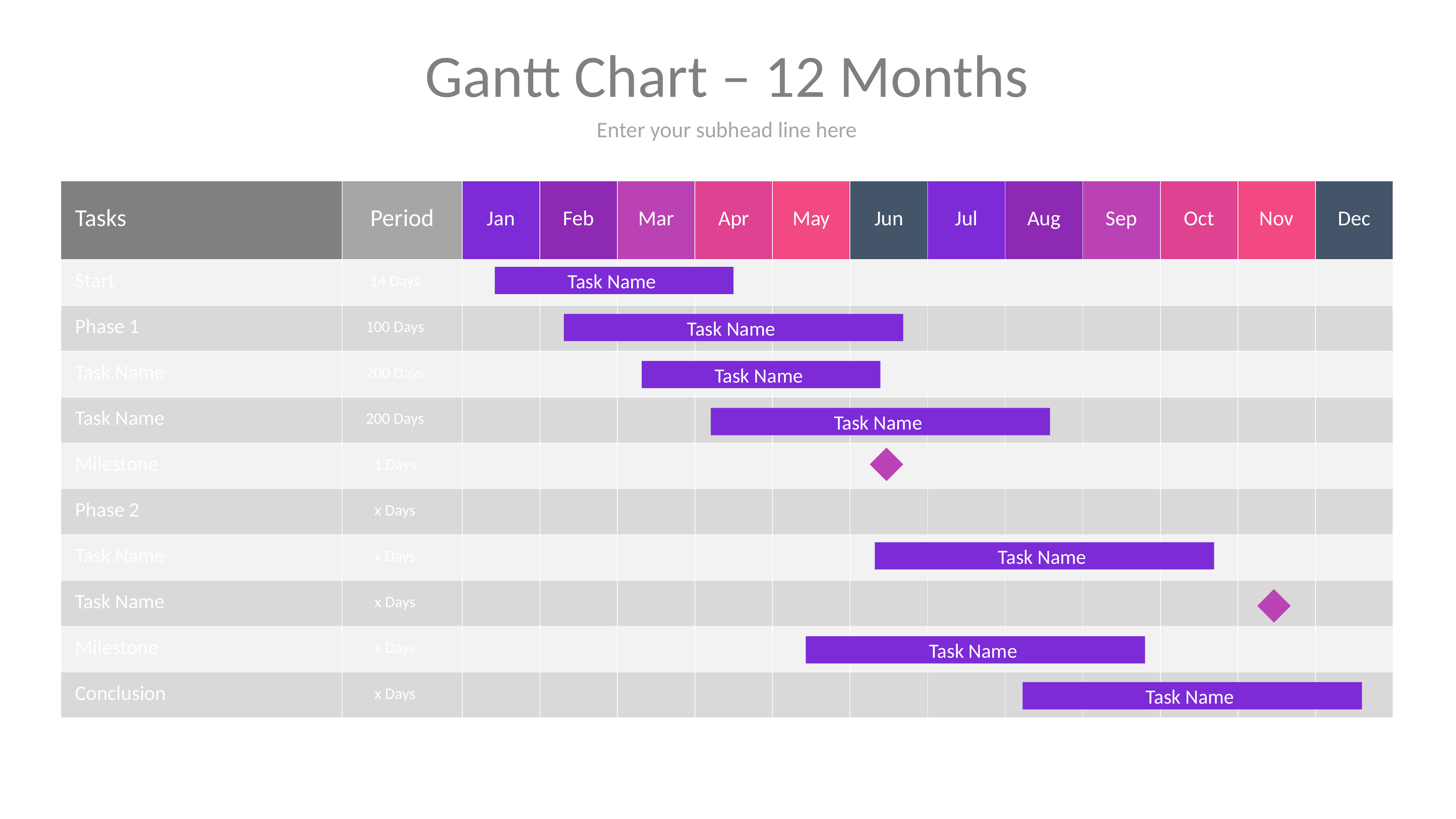

# Gantt Chart – 12 Months
Enter your subhead line here
| Tasks | Period | Jan | Feb | Mar | Apr | May | Jun | Jul | Aug | Sep | Oct | Nov | Dec |
| --- | --- | --- | --- | --- | --- | --- | --- | --- | --- | --- | --- | --- | --- |
| Start | 14 Days |  |  |  |  |  |  |  |  |  |  |  |  |
| Phase 1 | 100 Days |  |  |  |  |  |  |  |  |  |  |  |  |
| Task Name | 200 Days |  |  |  |  |  |  |  |  |  |  |  |  |
| Task Name | 200 Days |  |  |  |  |  |  |  |  |  |  |  |  |
| Milestone | 1 Days |  |  |  |  |  |  |  |  |  |  |  |  |
| Phase 2 | x Days |  |  |  |  |  |  |  |  |  |  |  |  |
| Task Name | x Days |  |  |  |  |  |  |  |  |  |  |  |  |
| Task Name | x Days |  |  |  |  |  |  |  |  |  |  |  |  |
| Milestone | x Days |  |  |  |  |  |  |  |  |  |  |  |  |
| Conclusion | x Days |  |  |  |  |  |  |  |  |  |  |  |  |
Task Name
Task Name
Task Name
Task Name

Task Name

Task Name
Task Name